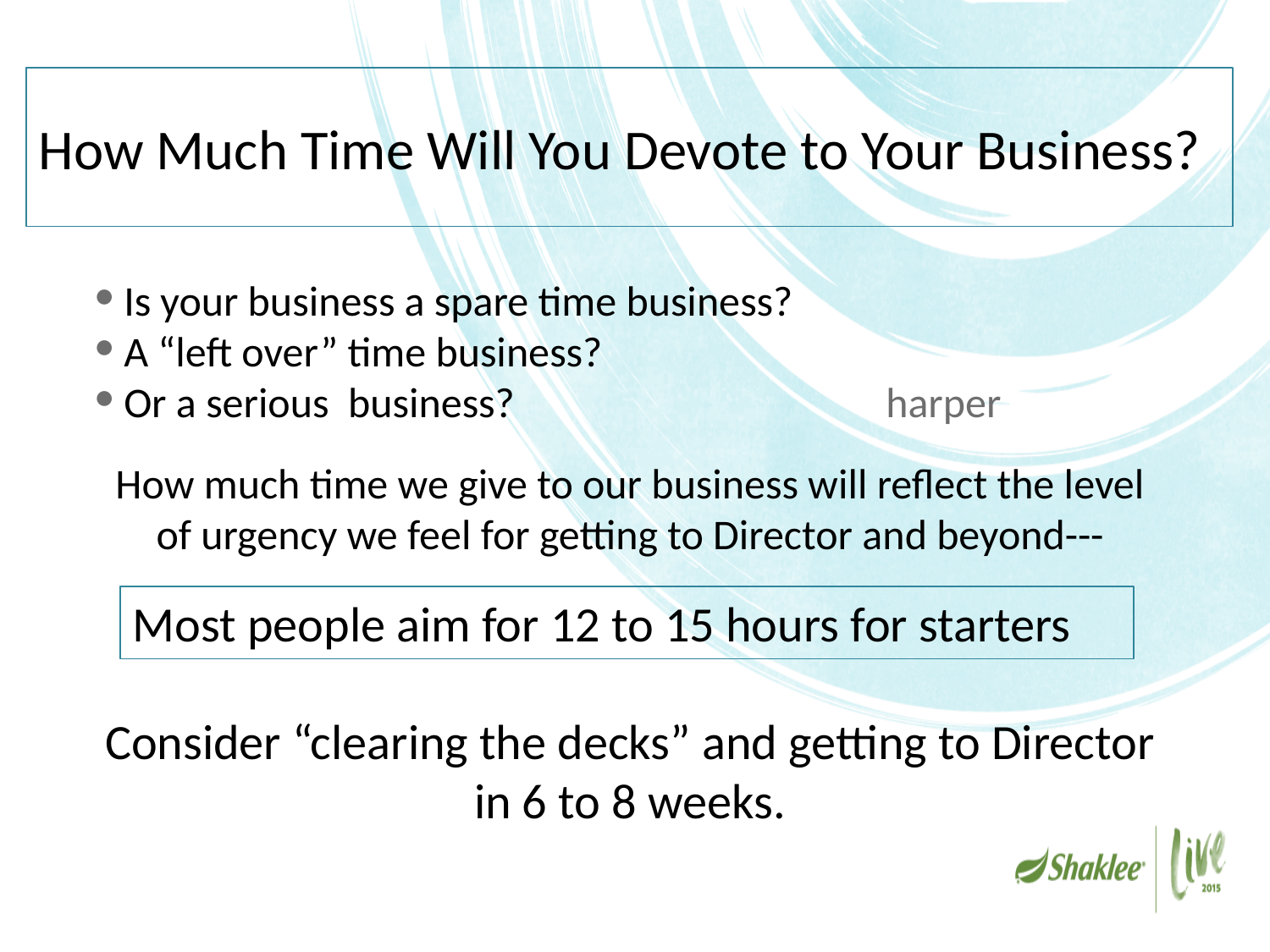

# How Much Time Will You Devote to Your Business?
Is your business a spare time business?
A “left over” time business?
Or a serious  business?			harper
How much time we give to our business will reflect the level of urgency we feel for getting to Director and beyond---

Consider “clearing the decks” and getting to Director in 6 to 8 weeks.

Most people aim for 12 to 15 hours for starters